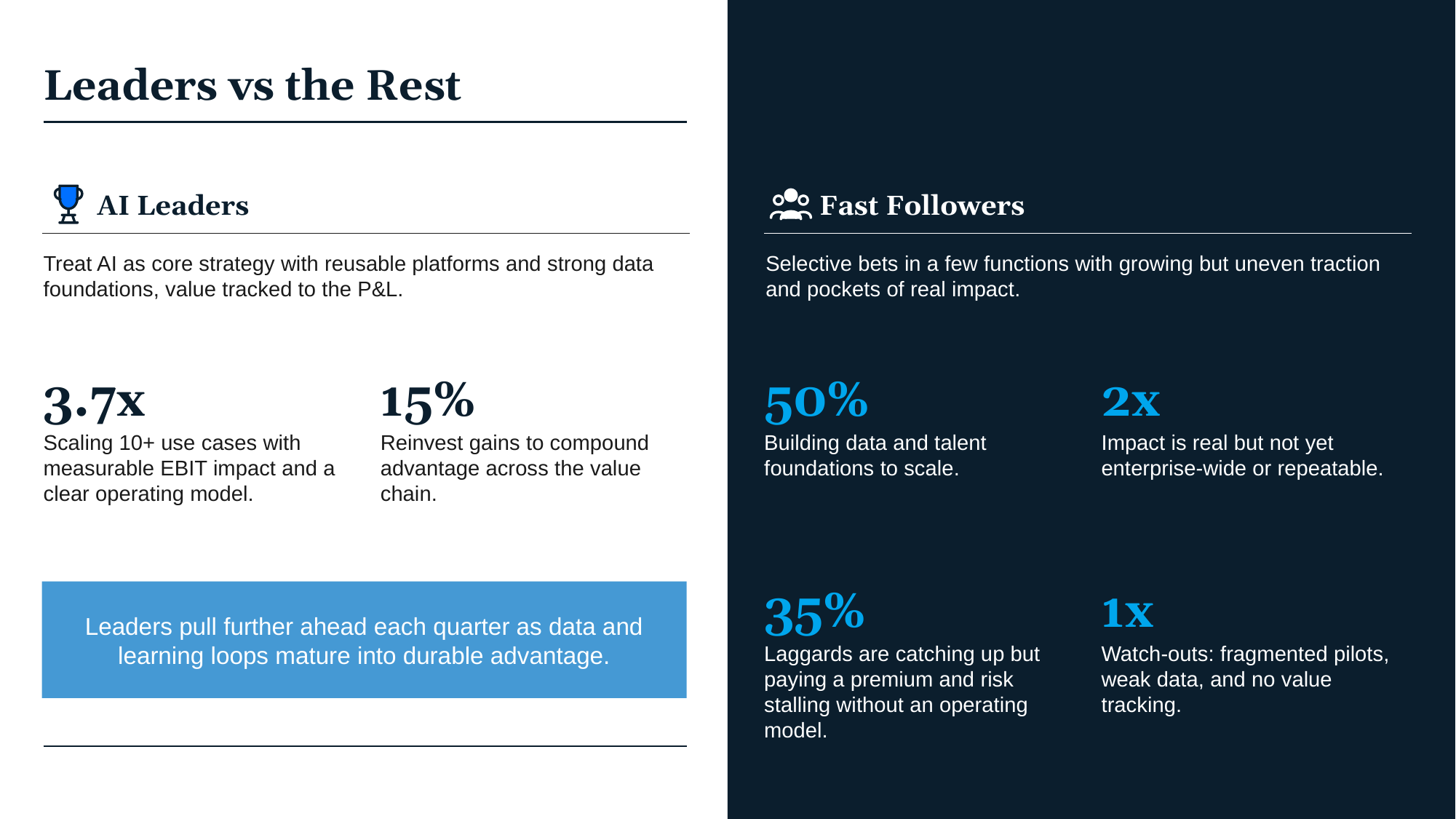

# Leaders vs the Rest

AI Leaders
Fast Followers
Treat AI as core strategy with reusable platforms and strong data foundations, value tracked to the P&L.
Selective bets in a few functions with growing but uneven traction and pockets of real impact.
3.7x
15%
50%
2x
Scaling 10+ use cases with measurable EBIT impact and a clear operating model.
Reinvest gains to compound advantage across the value chain.
Building data and talent foundations to scale.
Impact is real but not yet enterprise-wide or repeatable.
35%
1x
Leaders pull further ahead each quarter as data and learning loops mature into durable advantage.
Laggards are catching up but paying a premium and risk stalling without an operating model.
Watch-outs: fragmented pilots, weak data, and no value tracking.